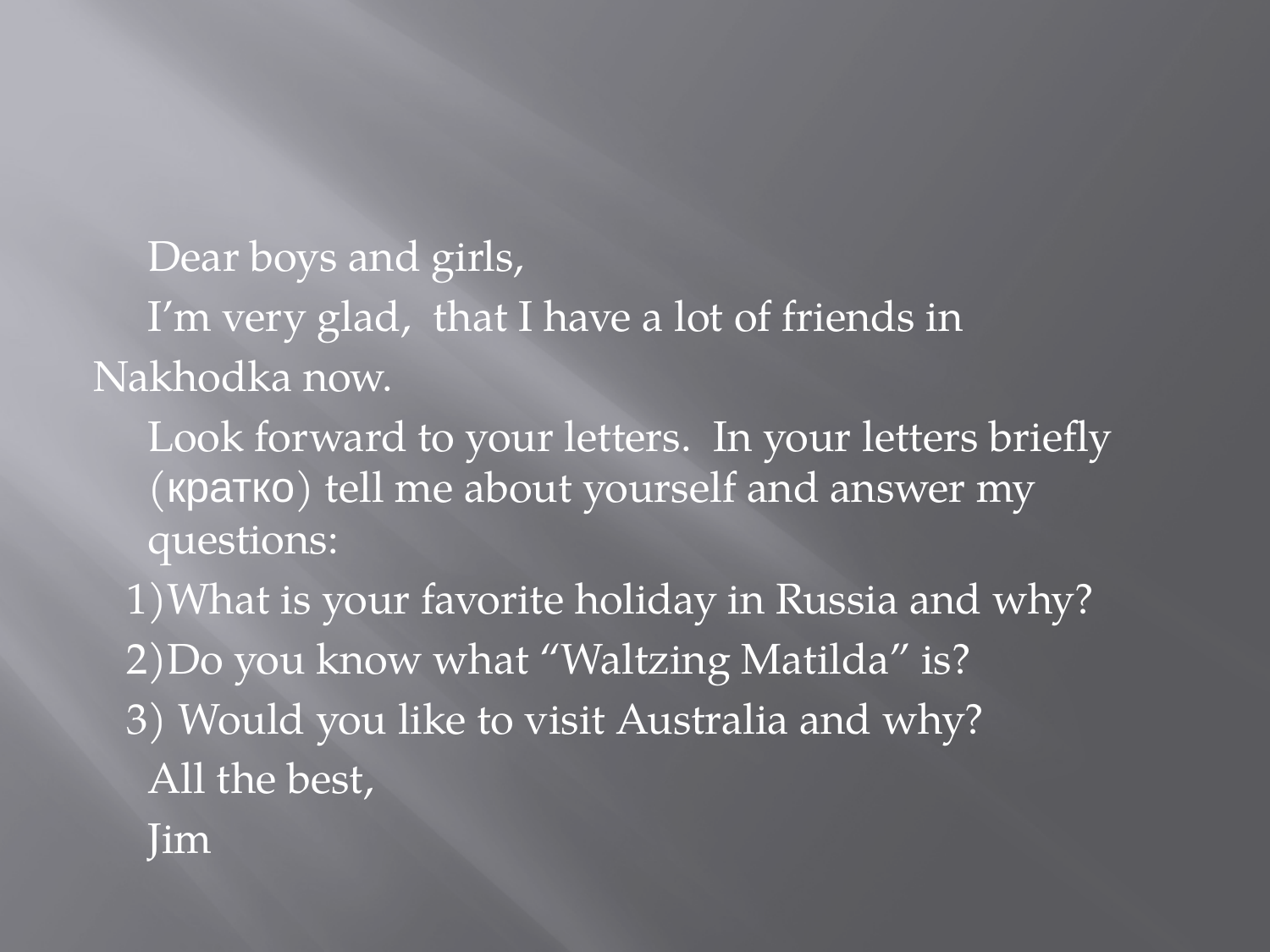

Dear boys and girls,
     I’m very glad,  that I have a lot of friends in
Nakhodka now.
     Look forward to your letters.  In your letters briefly (кратко) tell me about yourself and answer my questions:
   1)What is your favorite holiday in Russia and why?
   2)Do you know what “Waltzing Matilda” is?
   3) Would you like to visit Australia and why?
     All the best,
     Jim